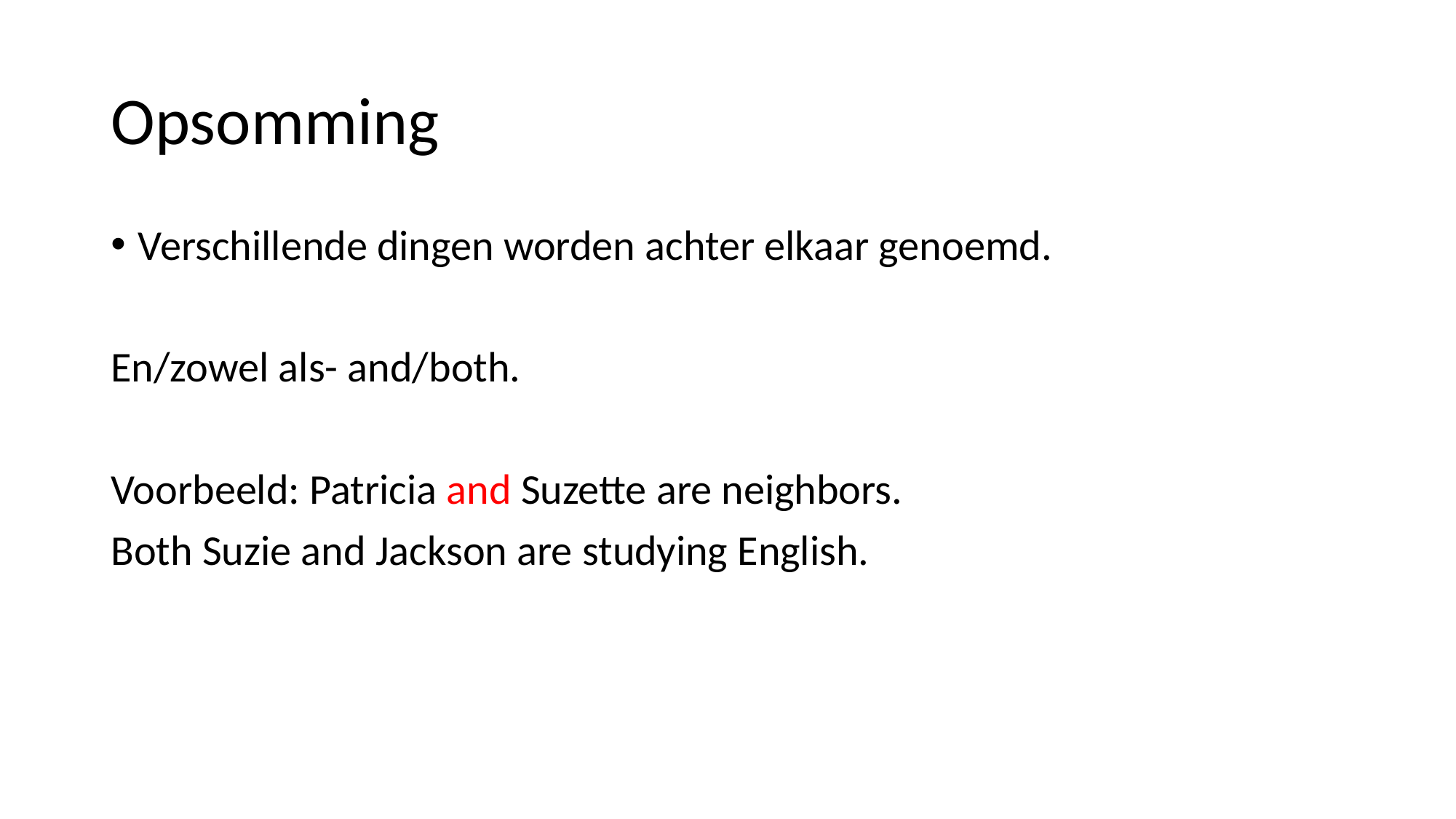

# Opsomming
Verschillende dingen worden achter elkaar genoemd.

En/zowel als- and/both.

Voorbeeld: Patricia and Suzette are neighbors.
Both Suzie and Jackson are studying English.